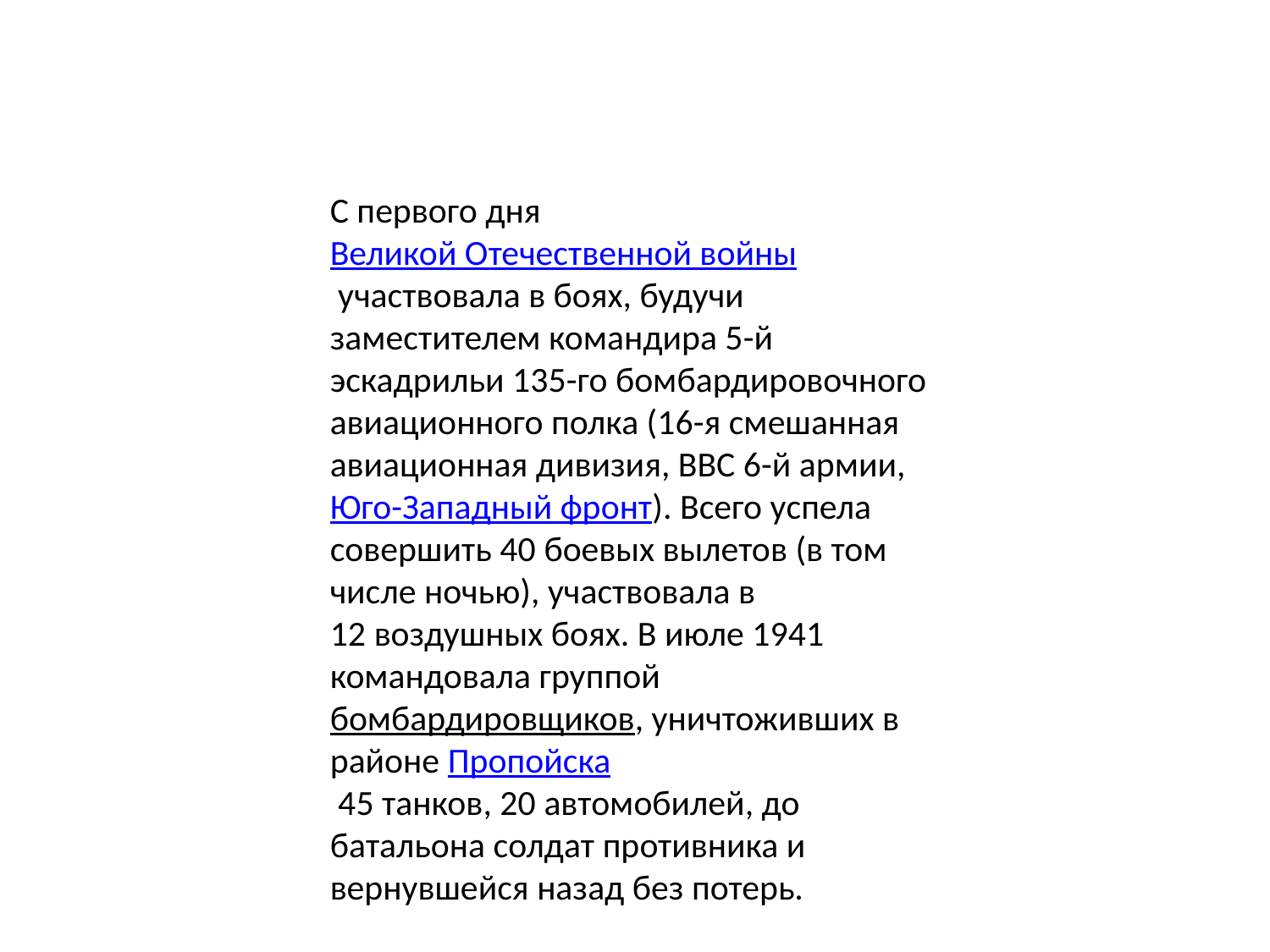

#
С первого дня Великой Отечественной войны участвовала в боях, будучи заместителем командира 5-й эскадрильи 135-го бомбардировочного авиационного полка (16-я смешанная авиационная дивизия, ВВС 6-й армии, Юго-Западный фронт). Всего успела совершить 40 боевых вылетов (в том числе ночью), участвовала в 12 воздушных боях. В июле 1941 командовала группойбомбардировщиков, уничтоживших в районе Пропойска 45 танков, 20 автомобилей, до батальона солдат противника и вернувшейся назад без потерь.